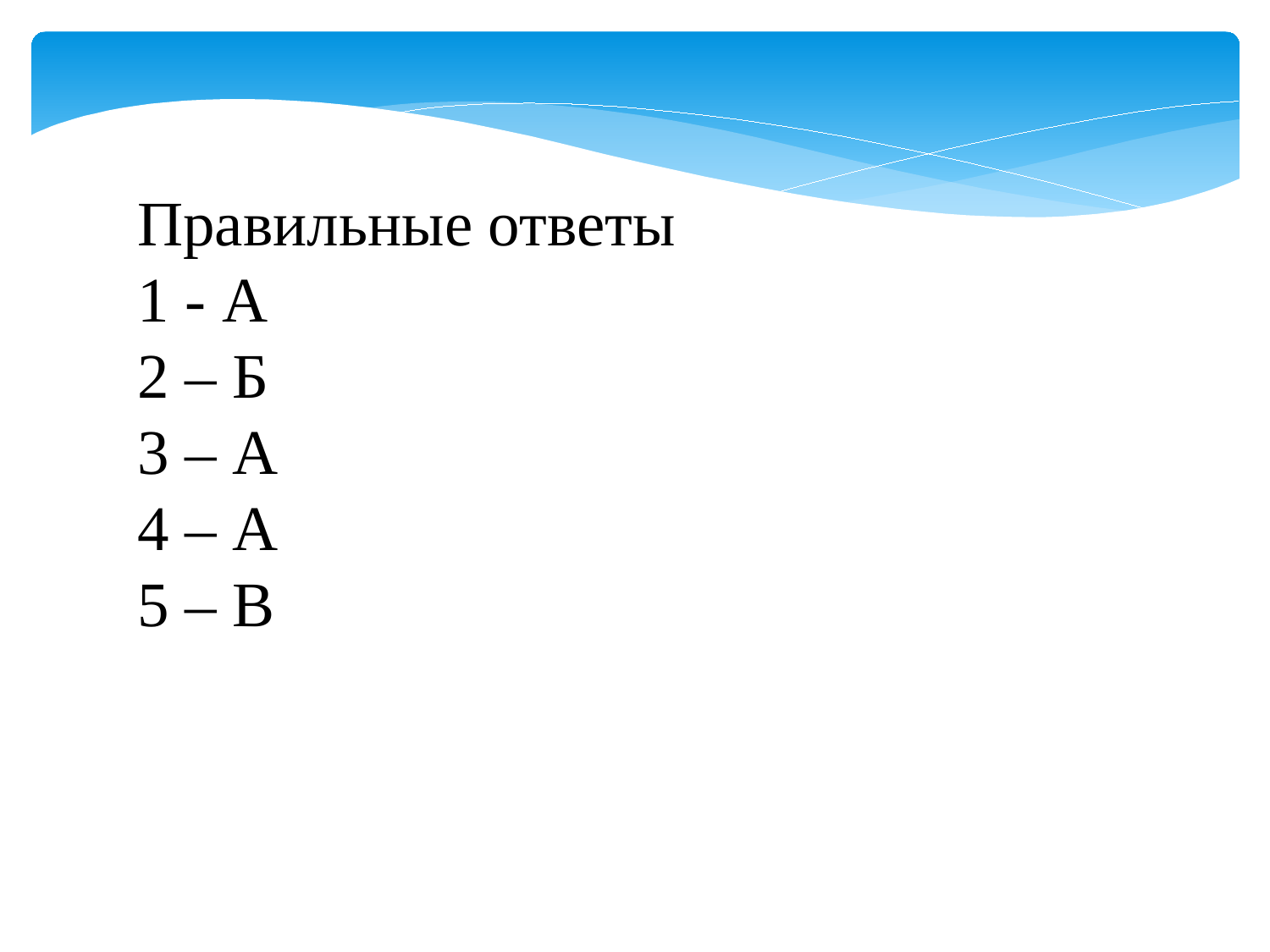

Правильные ответы
1 - А
2 – Б
3 – А
4 – А
5 – В